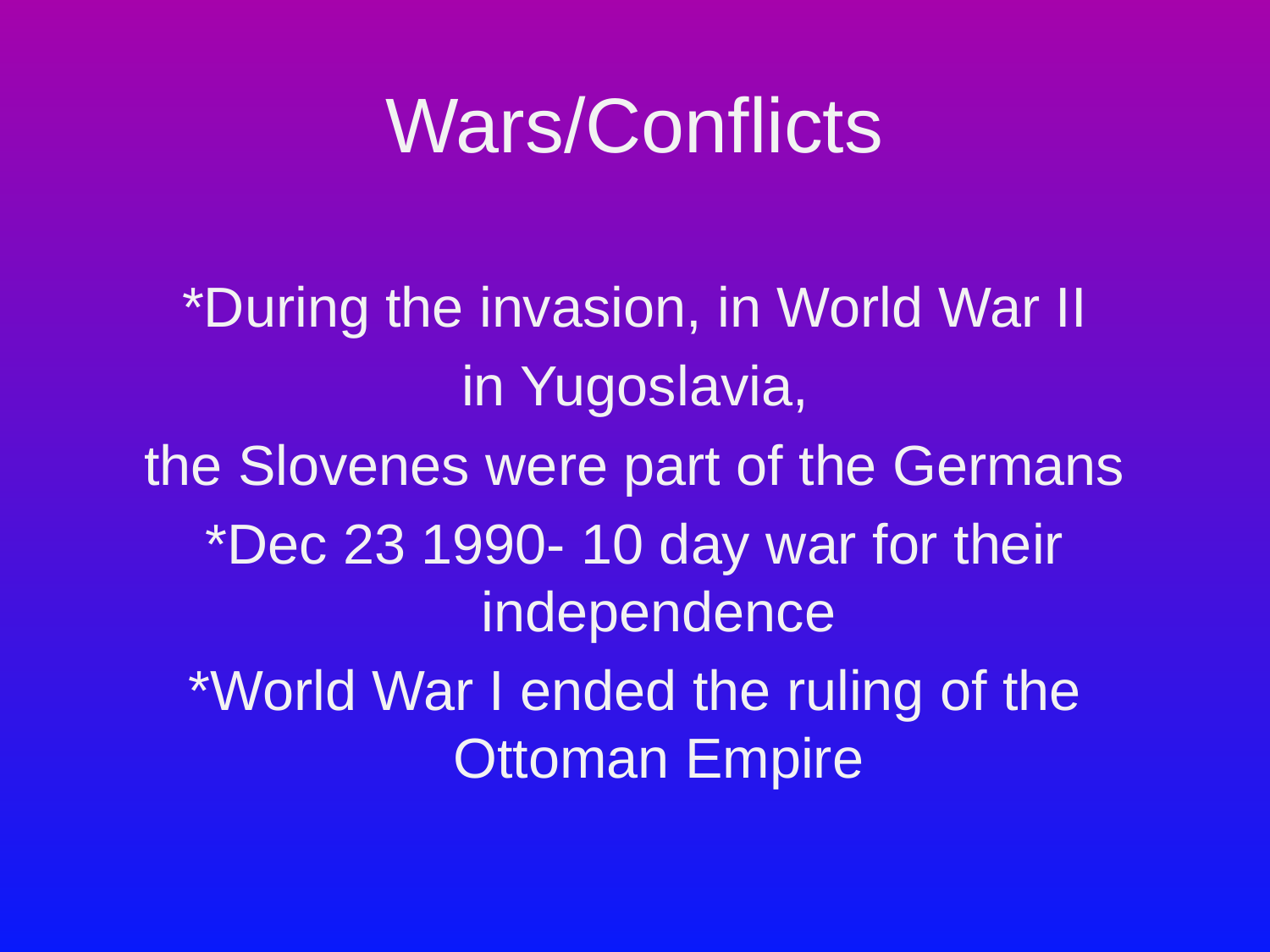

# Wars/Conflicts
*During the invasion, in World War II
in Yugoslavia,
the Slovenes were part of the Germans
*Dec 23 1990- 10 day war for their independence
*World War I ended the ruling of the Ottoman Empire